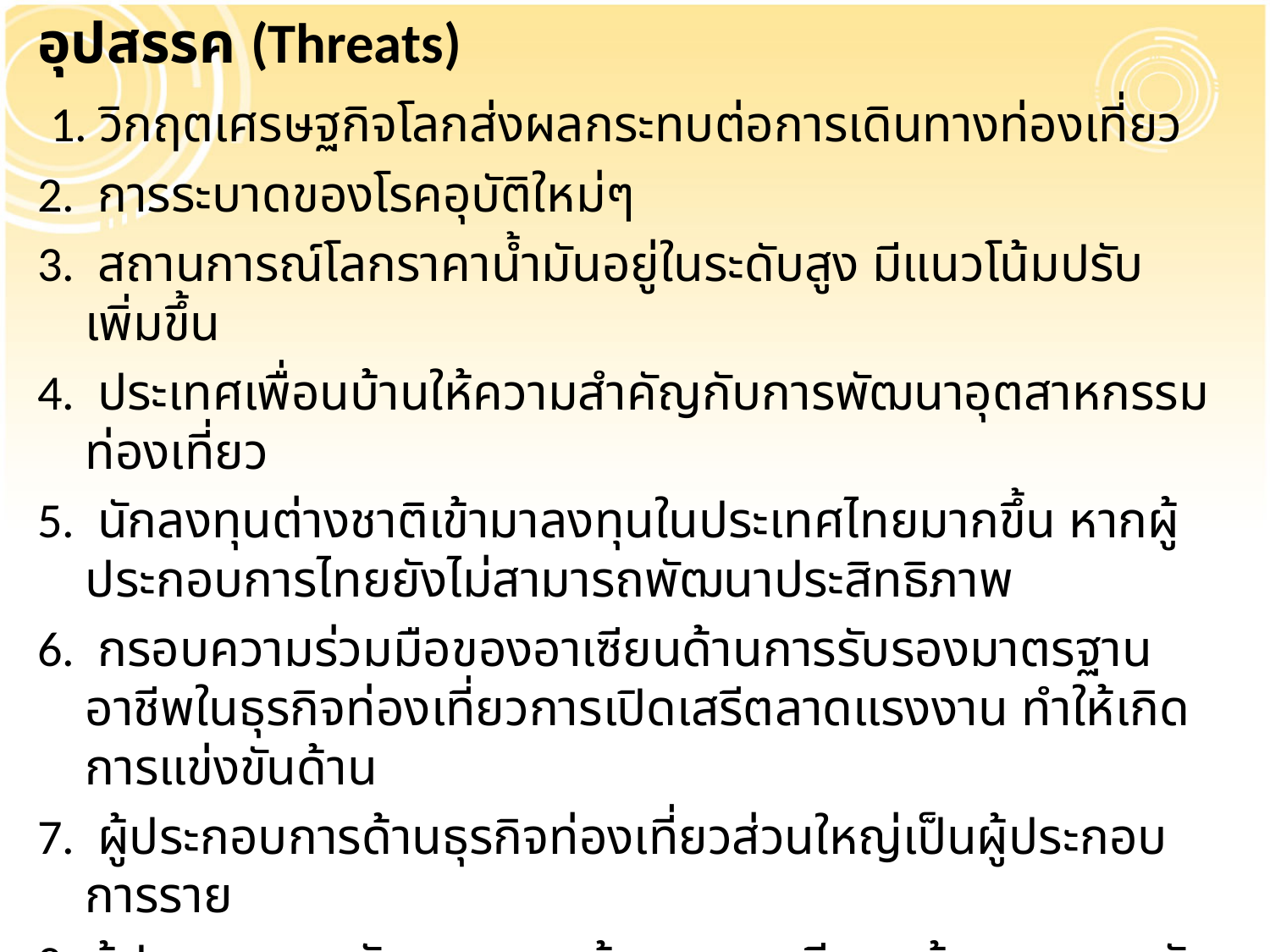

อุปสรรค (Threats)
 1. วิกฤตเศรษฐกิจโลกส่งผลกระทบต่อการเดินทางท่องเที่ยว
2.  การระบาดของโรคอุบัติใหม่ๆ
3.  สถานการณ์โลกราคาน้ำมันอยู่ในระดับสูง มีแนวโน้มปรับเพิ่มขึ้น
4.  ประเทศเพื่อนบ้านให้ความสำคัญกับการพัฒนาอุตสาหกรรมท่องเที่ยว
5.  นักลงทุนต่างชาติเข้ามาลงทุนในประเทศไทยมากขึ้น หากผู้ประกอบการไทยยังไม่สามารถพัฒนาประสิทธิภาพ
6.  กรอบความร่วมมือของอาเซียนด้านการรับรองมาตรฐานอาชีพในธุรกิจท่องเที่ยวการเปิดเสรีตลาดแรงงาน ทำให้เกิดการแข่งขันด้าน
7.  ผู้ประกอบการด้านธุรกิจท่องเที่ยวส่วนใหญ่เป็นผู้ประกอบการราย
8. ผู้ประกอบการยังขาดความรู้และการเตรียมพร้อมการรองรับประชาคมอาเซียน
9.  ขาดระบบฐานข้อมูลด้านการท่องเที่ยวอย่างเป็นระบบ